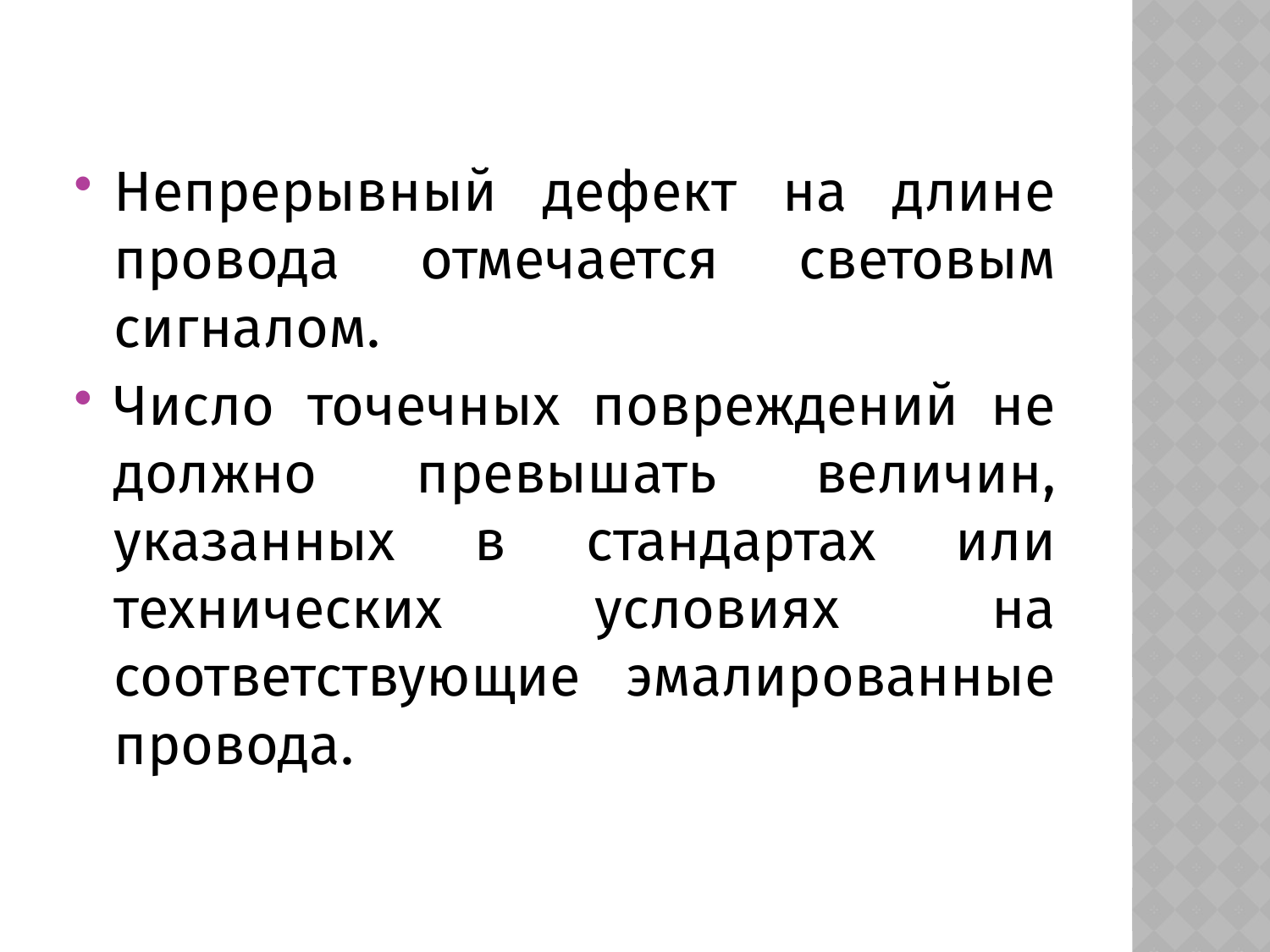

#
Непрерывный дефект на длине провода отмечается световым сигналом.
Число точечных повреждений не должно превышать величин, указанных в стандартах или технических условиях на соответствующие эмалированные провода.